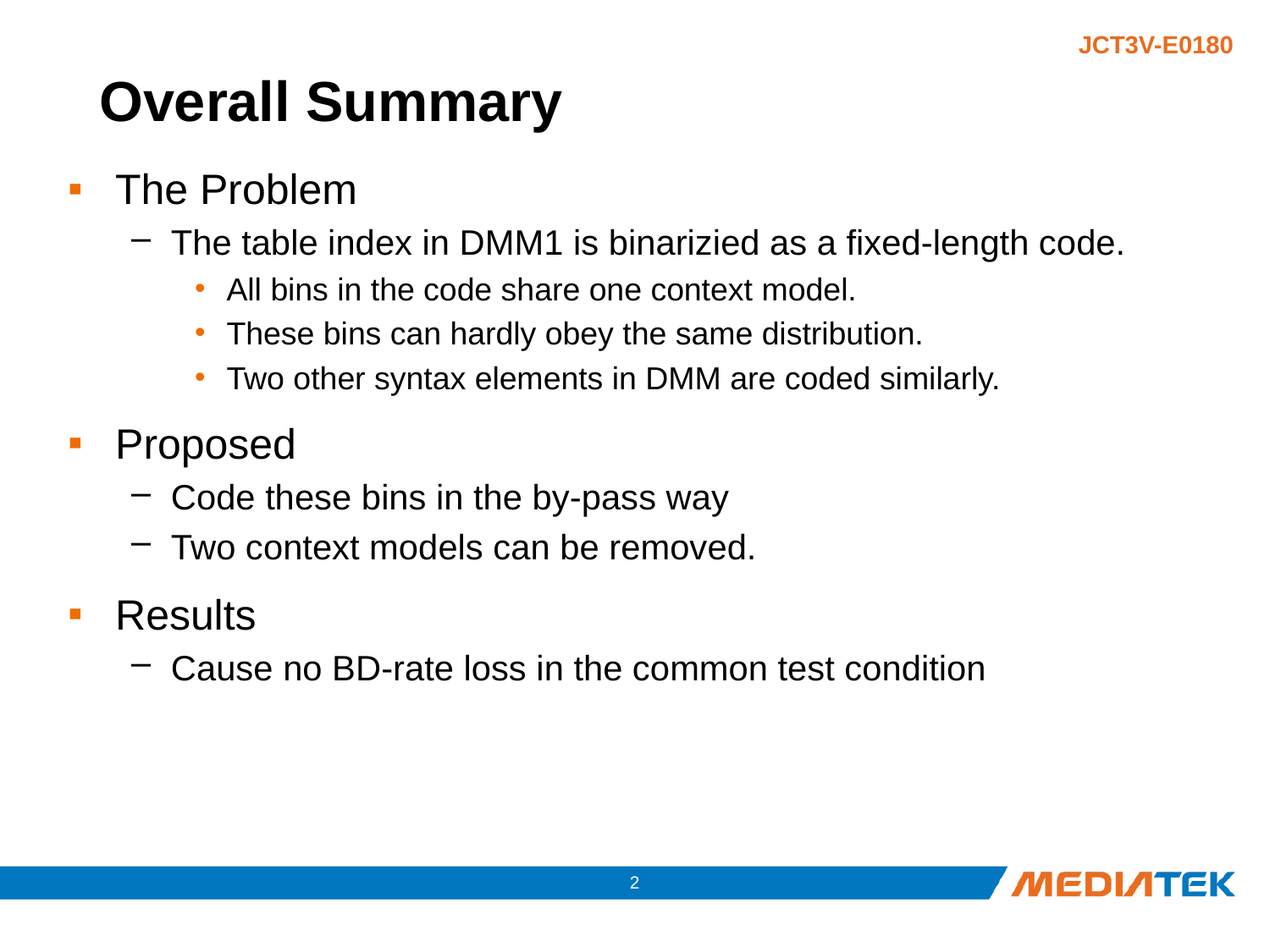

# Overall Summary
The Problem
The table index in DMM1 is binarizied as a fixed-length code.
All bins in the code share one context model.
These bins can hardly obey the same distribution.
Two other syntax elements in DMM are coded similarly.
Proposed
Code these bins in the by-pass way
Two context models can be removed.
Results
Cause no BD-rate loss in the common test condition
2